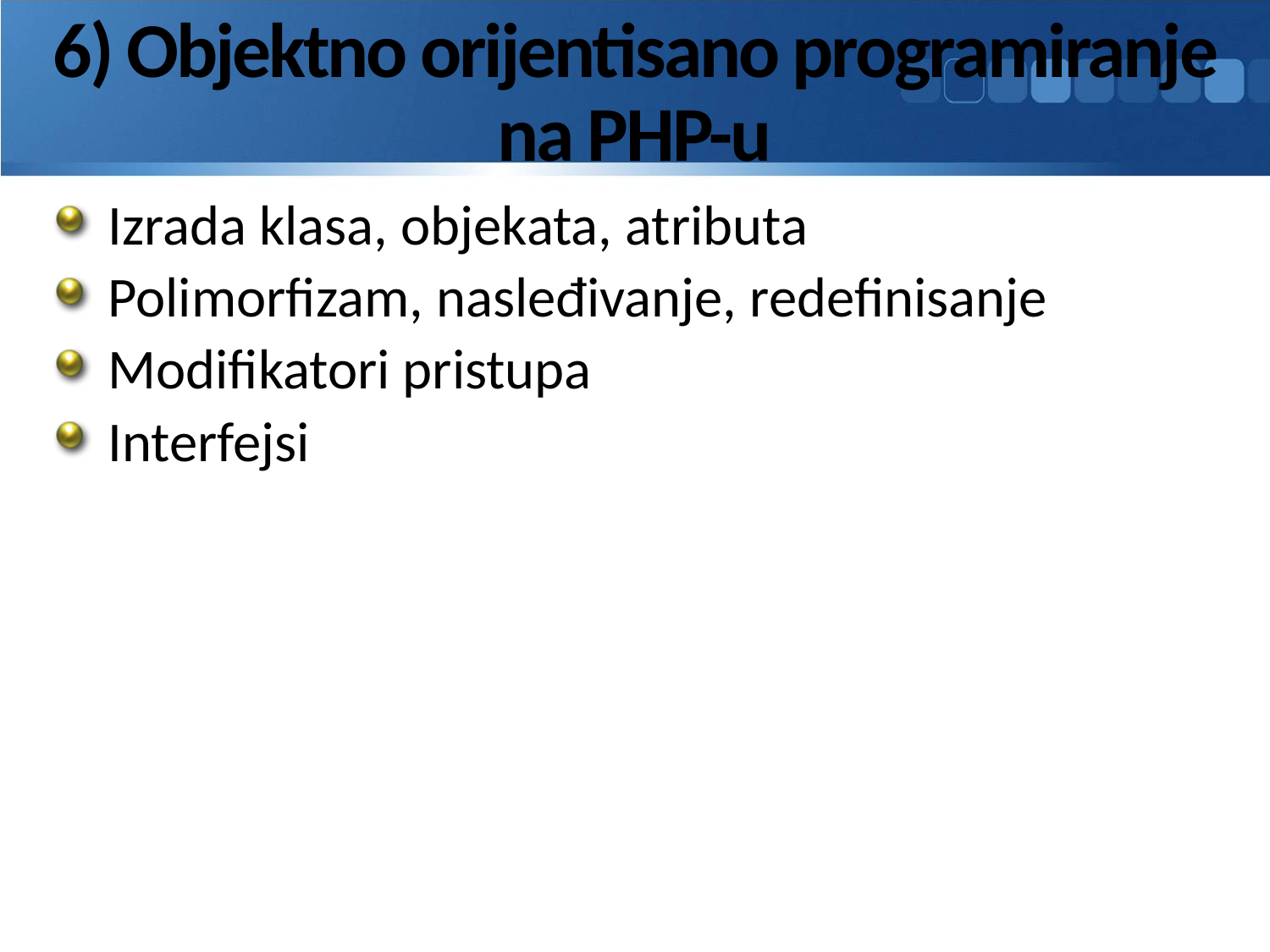

# 6) Objektno orijentisano programiranje na PHP-u
Izrada klasa, objekata, atributa
Polimorfizam, nasleđivanje, redefinisanje
Modifikatori pristupa
Interfejsi